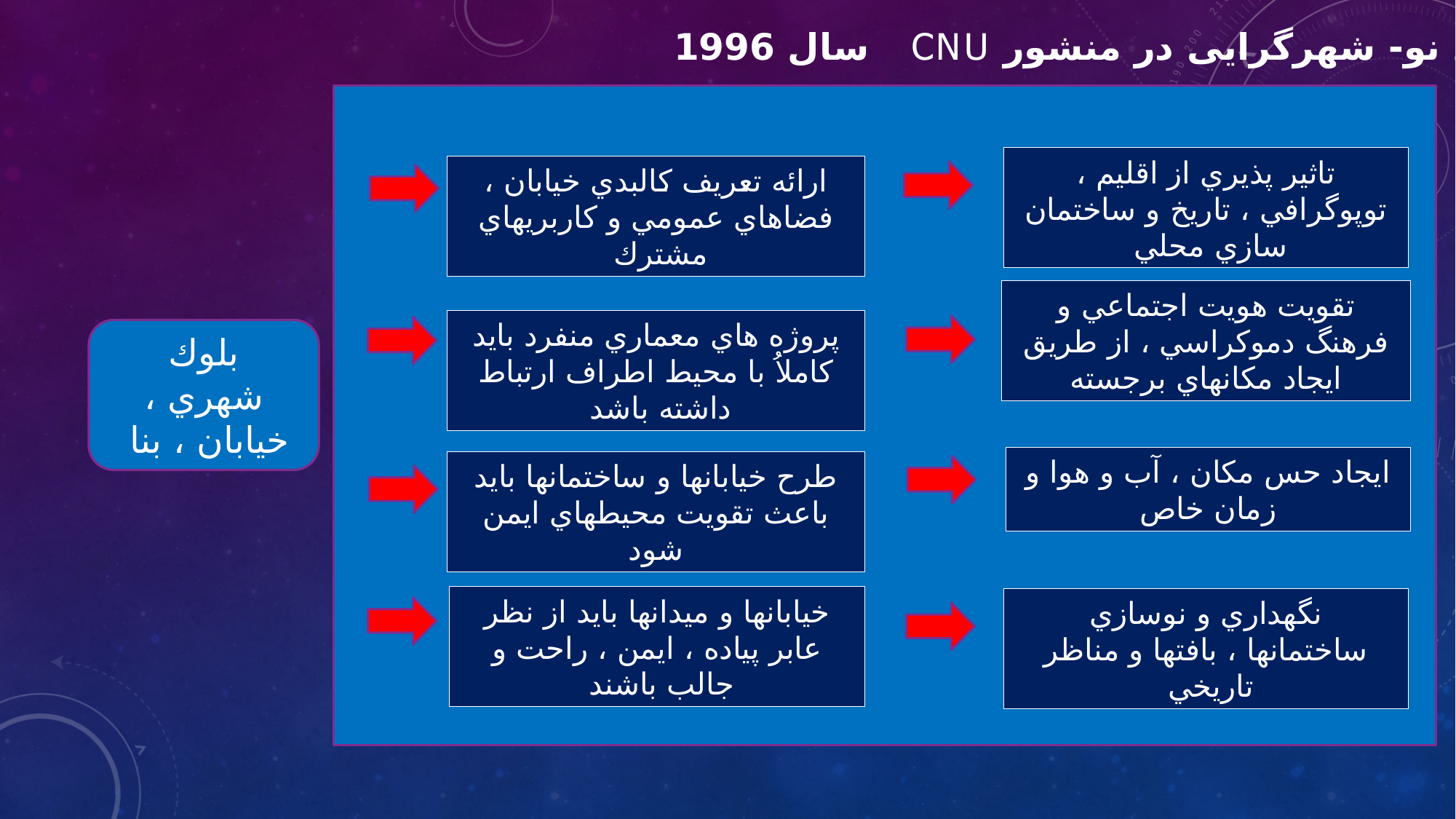

اصول نو- شهرگرایی در منشور CNU   سال 1996

تاثير پذيري از اقليم ، توپوگرافي ، تاريخ و ساختمان سازي محلي
ارائه تعريف كالبدي خيابان ، فضاهاي عمومي و كاربريهاي مشترك

تقويت هويت اجتماعي و فرهنگ دموكراسي ، از طريق ايجاد مكانهاي برجسته
پروژه هاي معماري منفرد بايد كاملاُ با محيط اطراف ارتباط داشته باشد

بلوك شهري ، خيابان ، بنا
ايجاد حس مكان ، آب و هوا و زمان خاص
طرح خيابانها و ساختمانها بايد باعث تقويت محيطهاي ايمن شود

خيابانها و ميدانها بايد از نظر عابر پياده ، ايمن ، راحت و جالب باشند
نگهداري و نوسازي ساختمانها ، بافتها و مناظر تاريخي